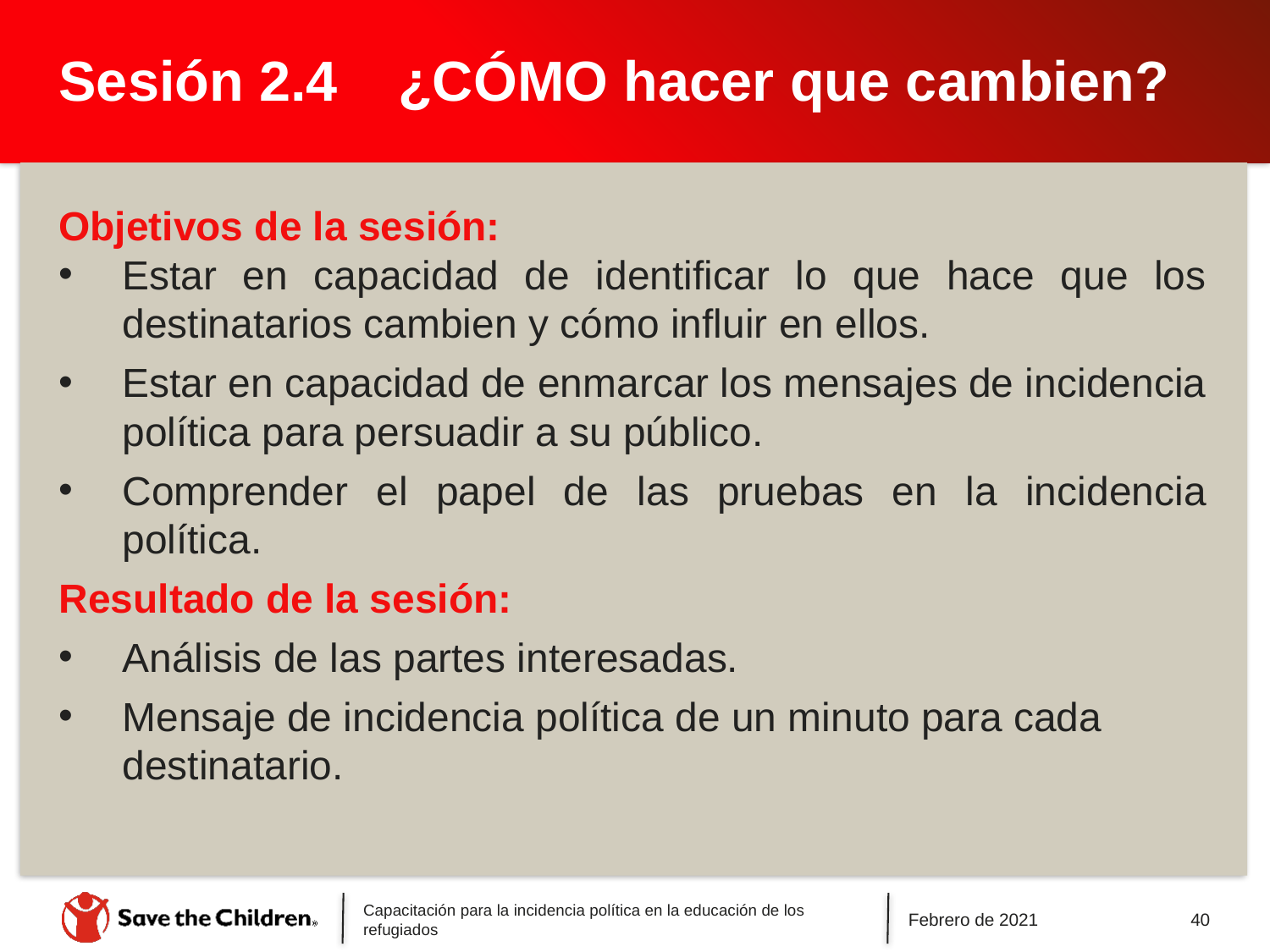

# Sesión 2.4 	¿CÓMO hacer que cambien?
Objetivos de la sesión:
Estar en capacidad de identificar lo que hace que los destinatarios cambien y cómo influir en ellos.
Estar en capacidad de enmarcar los mensajes de incidencia política para persuadir a su público.
Comprender el papel de las pruebas en la incidencia política.
Resultado de la sesión:
Análisis de las partes interesadas.
Mensaje de incidencia política de un minuto para cada destinatario.

Capacitación para la incidencia política en la educación de los refugiados
Febrero de 2021
40